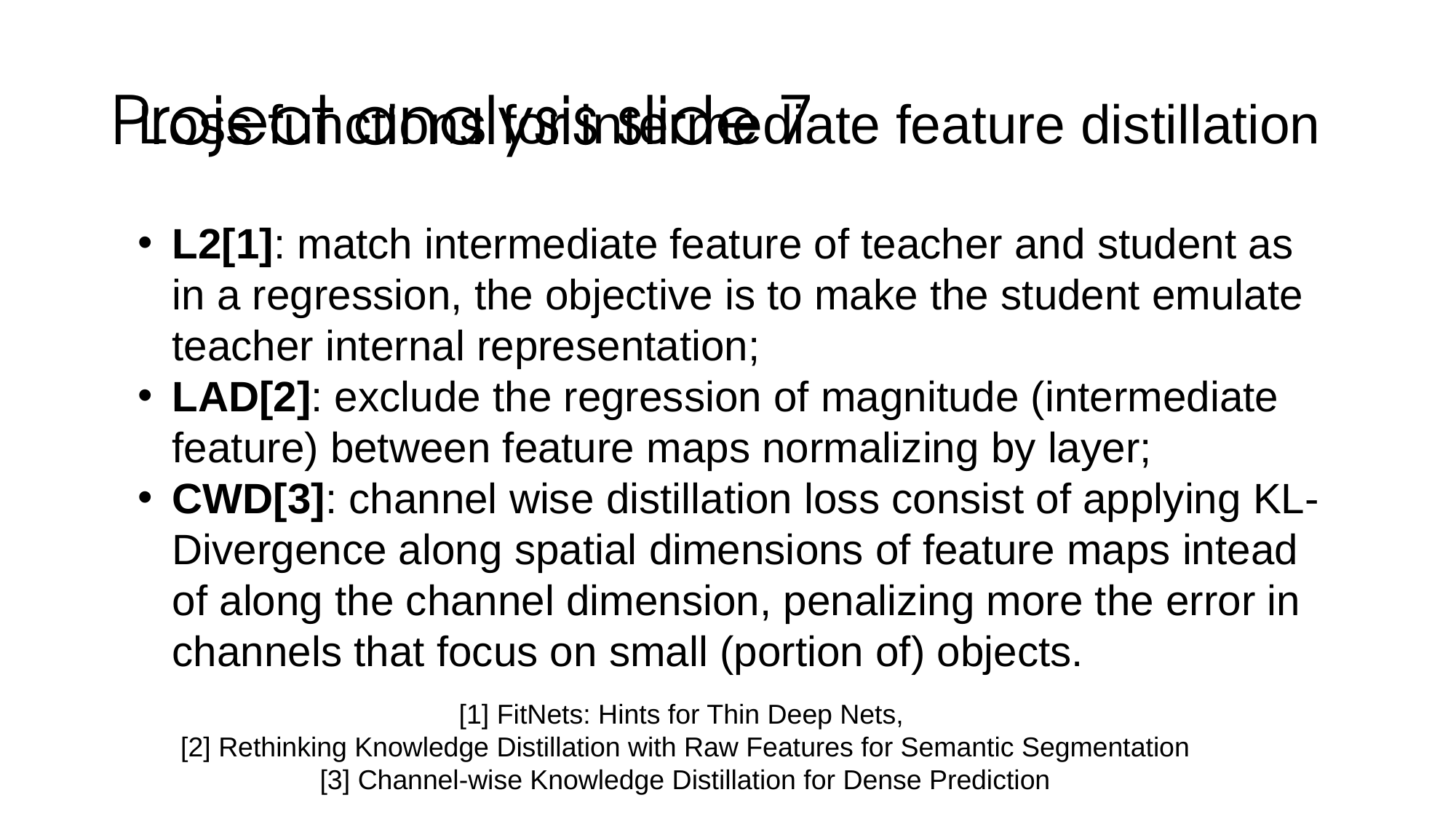

# Project analysis slide 7
Loss functions for intermediate feature distillation
L2[1]: match intermediate feature of teacher and student as in a regression, the objective is to make the student emulate teacher internal representation;
LAD[2]: exclude the regression of magnitude (intermediate feature) between feature maps normalizing by layer;
CWD[3]: channel wise distillation loss consist of applying KL-Divergence along spatial dimensions of feature maps intead of along the channel dimension, penalizing more the error in channels that focus on small (portion of) objects.

[1] FitNets: Hints for Thin Deep Nets,
[2] Rethinking Knowledge Distillation with Raw Features for Semantic Segmentation
[3] Channel-wise Knowledge Distillation for Dense Prediction